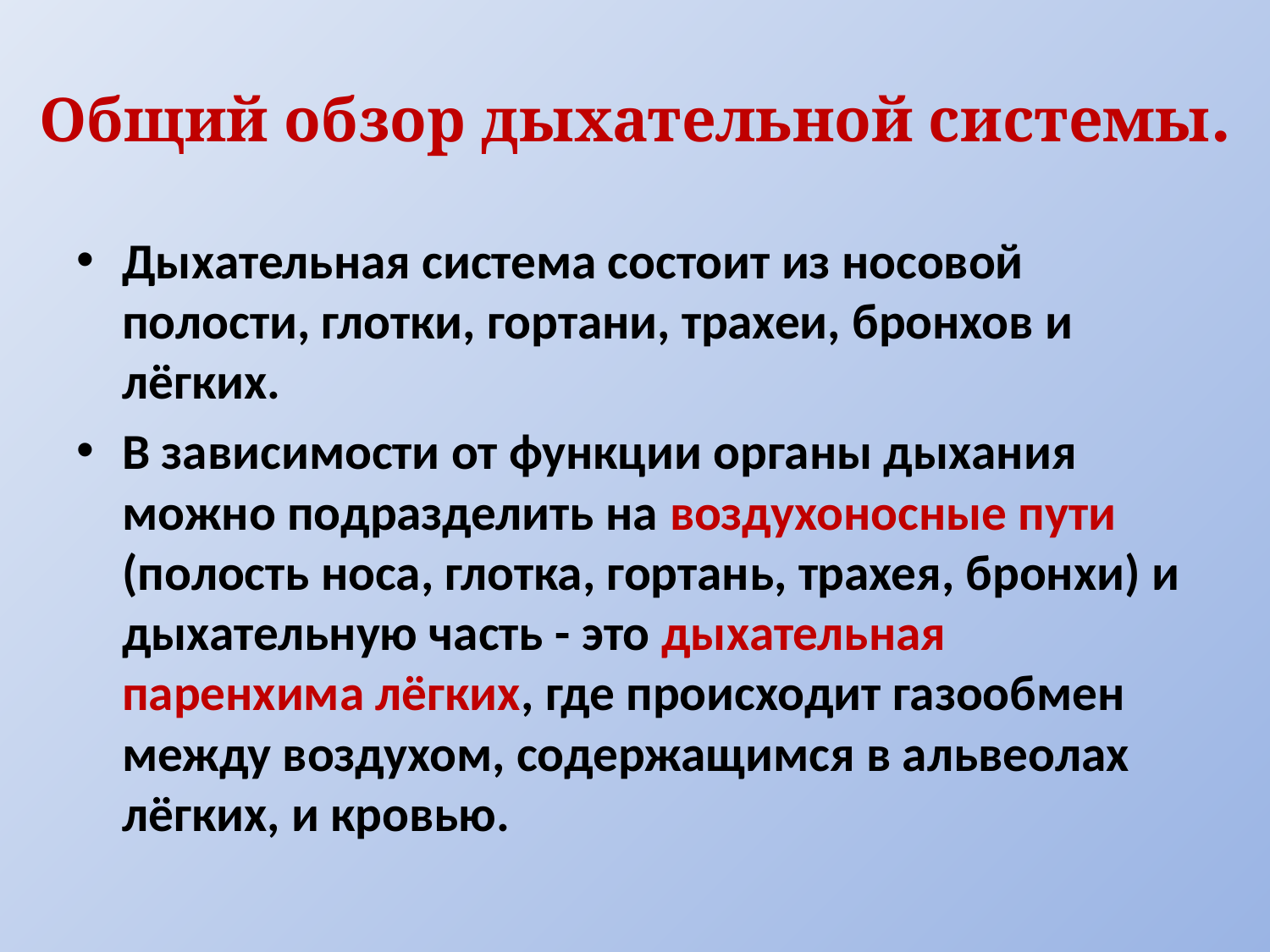

# Общий обзор дыхательной системы.
Дыхательная система состоит из носовой полости, глотки, гортани, трахеи, бронхов и лёгких.
В зависимости от функции органы дыхания можно подразделить на воздухоносные пути (полость носа, глотка, гортань, трахея, бронхи) и дыхательную часть - это дыхательная паренхима лёгких, где происходит газообмен между воздухом, содержащимся в альвеолах лёгких, и кровью.